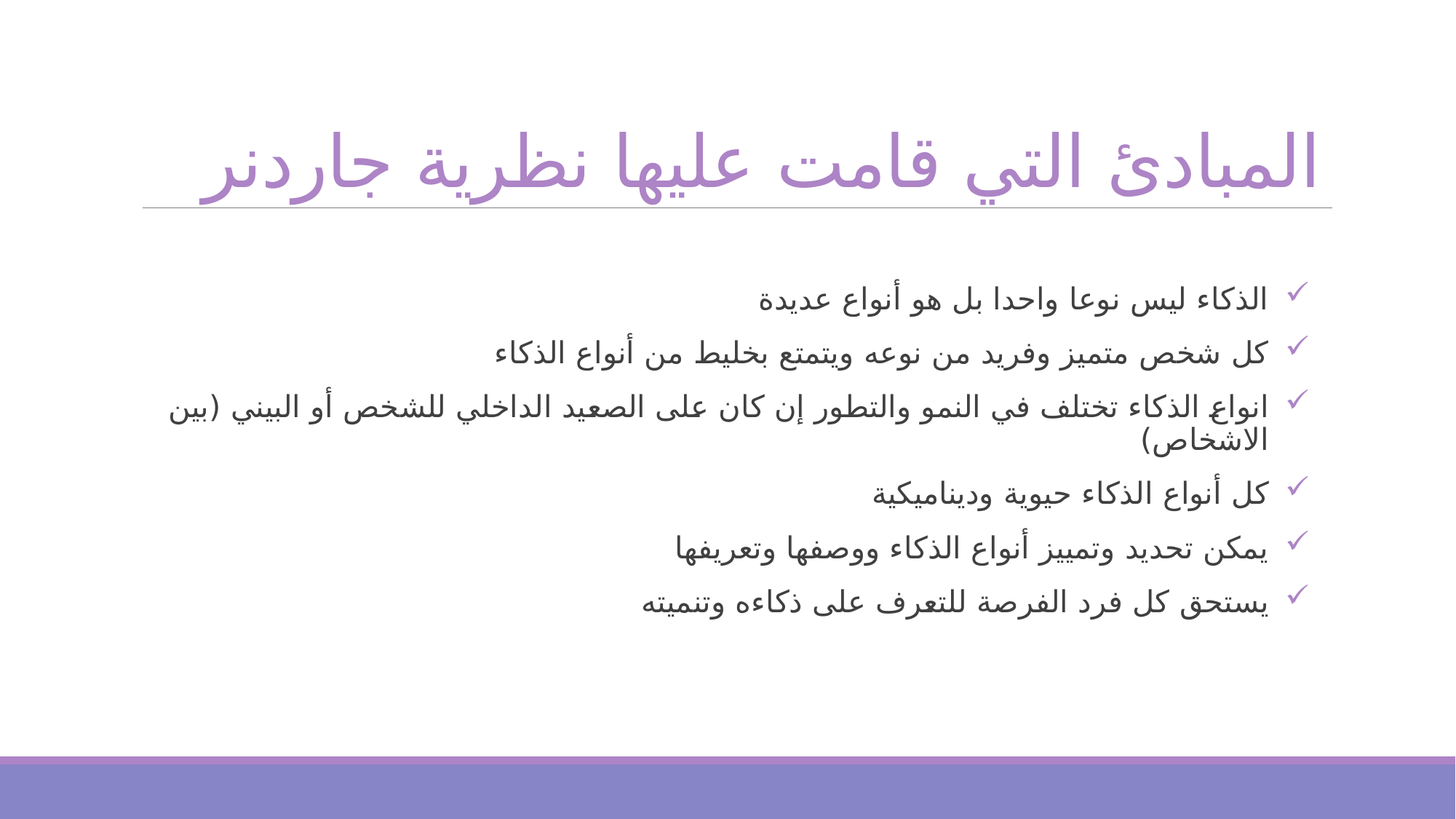

# المبادئ التي قامت عليها نظرية جاردنر

الذكاء ليس نوعا واحدا بل هو أنواع عديدة
كل شخص متميز وفريد من نوعه ويتمتع بخليط من أنواع الذكاء
انواع الذكاء تختلف في النمو والتطور إن كان على الصعيد الداخلي للشخص أو البيني (بين الاشخاص)
كل أنواع الذكاء حيوية وديناميكية
يمكن تحديد وتمييز أنواع الذكاء ووصفها وتعريفها
يستحق كل فرد الفرصة للتعرف على ذكاءه وتنميته